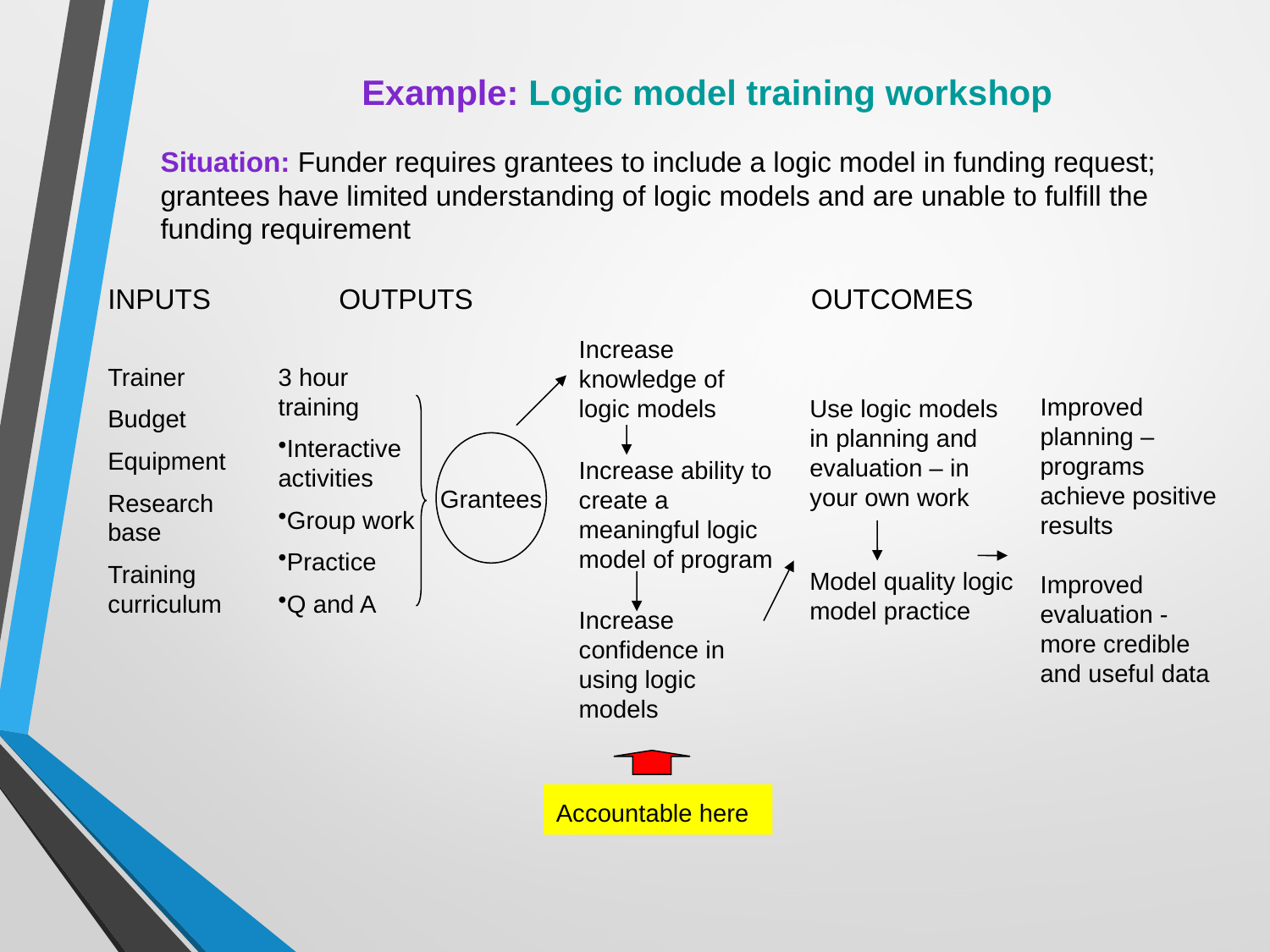

Example: Logic model training workshop
Situation: Funder requires grantees to include a logic model in funding request; grantees have limited understanding of logic models and are unable to fulfill the funding requirement
INPUTS
OUTPUTS
OUTCOMES

Increase knowledge of logic models
Increase ability to create a meaningful logic model of program
Increase confidence in using logic models

Use logic models in planning and evaluation – in your own work

Model quality logic model practice

Trainer
Budget
Equipment
Research base
Training curriculum
3 hour training
Interactive activities
Group work
Practice
Q and A

Improved planning – programs achieve positive results

Improved evaluation - more credible and useful data

Grantees

Accountable here